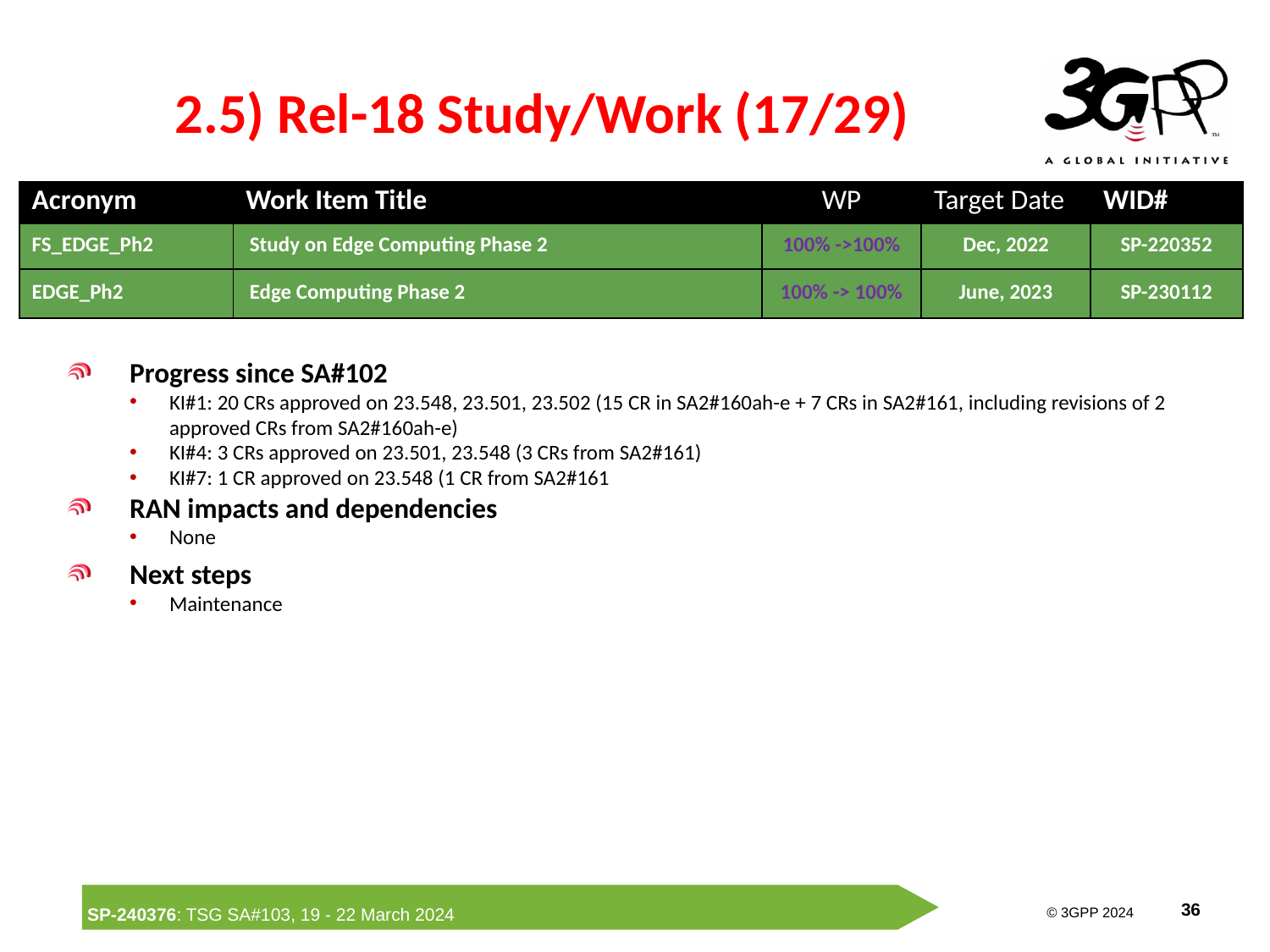

# 2.5) Rel-18 Study/Work (17/29)
| Acronym | Work Item Title | WP | Target Date | WID# |
| --- | --- | --- | --- | --- |
| FS\_EDGE\_Ph2 | Study on Edge Computing Phase 2 | 100% ->100% | Dec, 2022 | SP-220352 |
| EDGE\_Ph2 | Edge Computing Phase 2 | 100% -> 100% | June, 2023 | SP-230112 |
Progress since SA#102
KI#1: 20 CRs approved on 23.548, 23.501, 23.502 (15 CR in SA2#160ah-e + 7 CRs in SA2#161, including revisions of 2 approved CRs from SA2#160ah-e)
KI#4: 3 CRs approved on 23.501, 23.548 (3 CRs from SA2#161)
KI#7: 1 CR approved on 23.548 (1 CR from SA2#161
RAN impacts and dependencies
None
Next steps
Maintenance